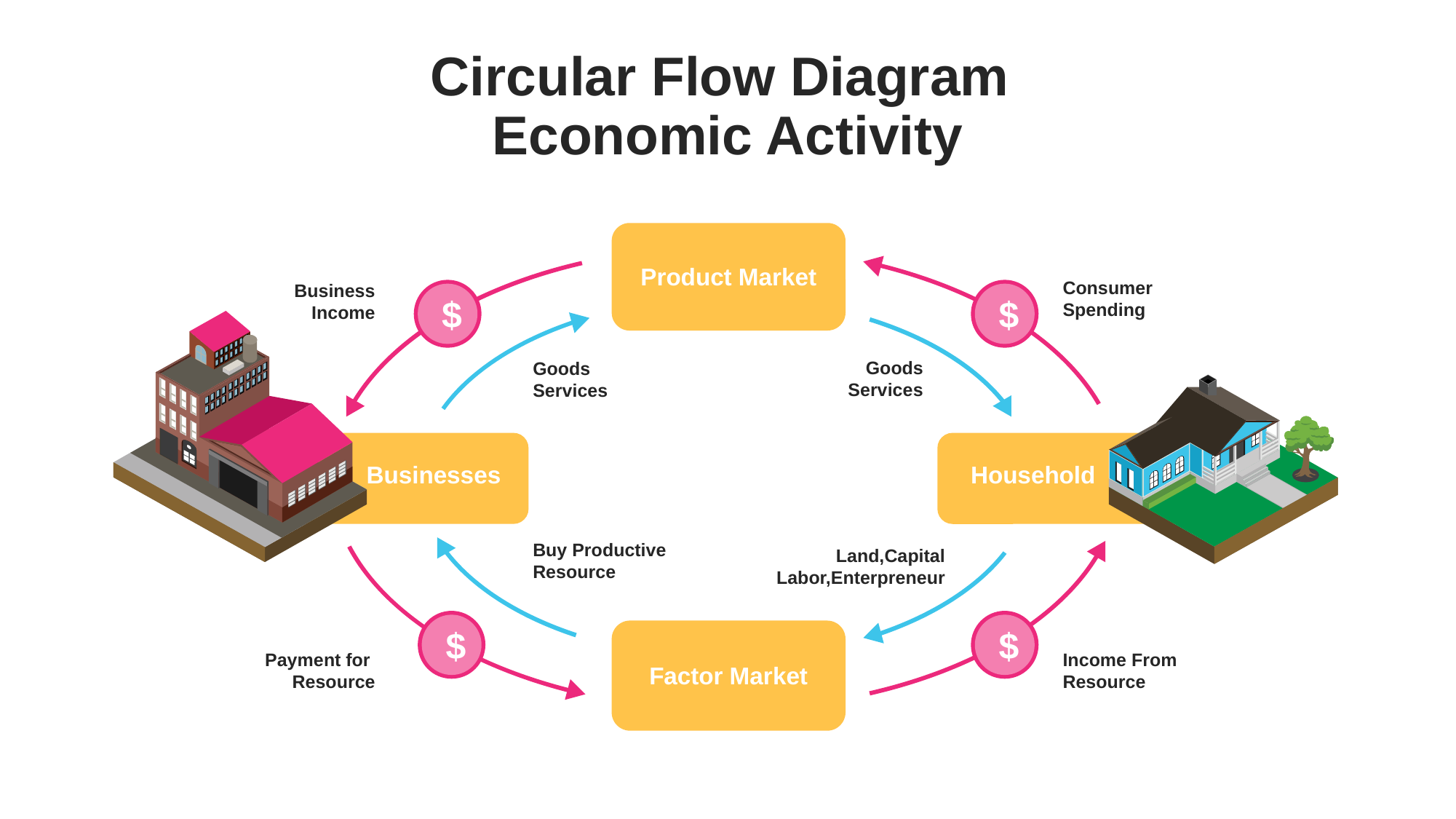

# Circular Flow Diagram Economic Activity

$
Product Market

$
Consumer Spending
Business
Income

Goods
Services
Goods
Services

Businesses
Household
Buy Productive
Resource

Land,Capital
Labor,Enterpreneur

$

$

Payment for
Resource
Income From
Resource
Factor Market